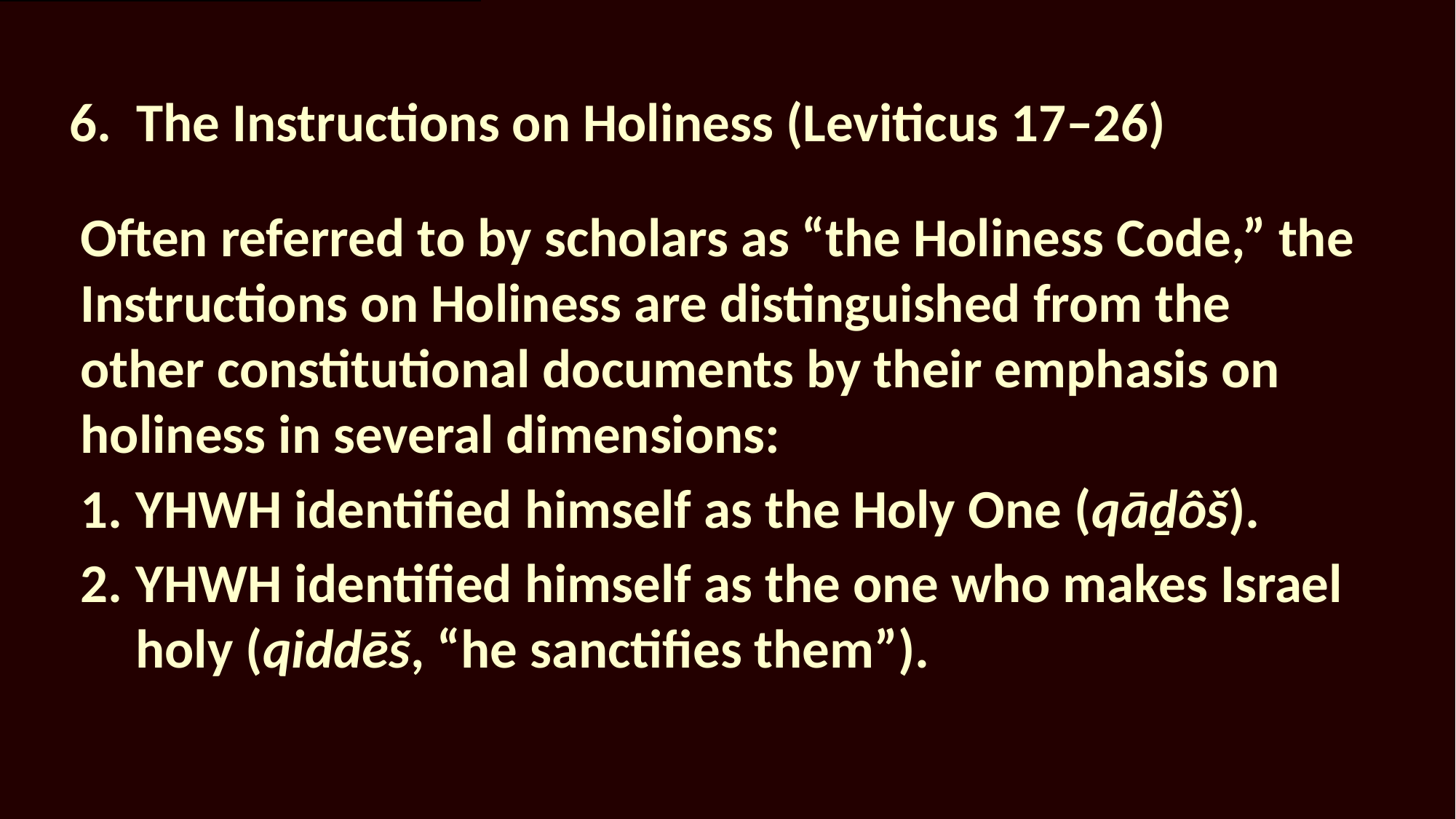

# 6.  The Instructions on Holiness (Leviticus 17–26)
Often referred to by scholars as “the Holiness Code,” the Instructions on Holiness are distinguished from the other constitutional documents by their emphasis on holiness in several dimensions:
1.	YHWH identified himself as the Holy One (qāḏôš).
2.	YHWH identified himself as the one who makes Israel holy (qiddēš, “he sanctifies them”).